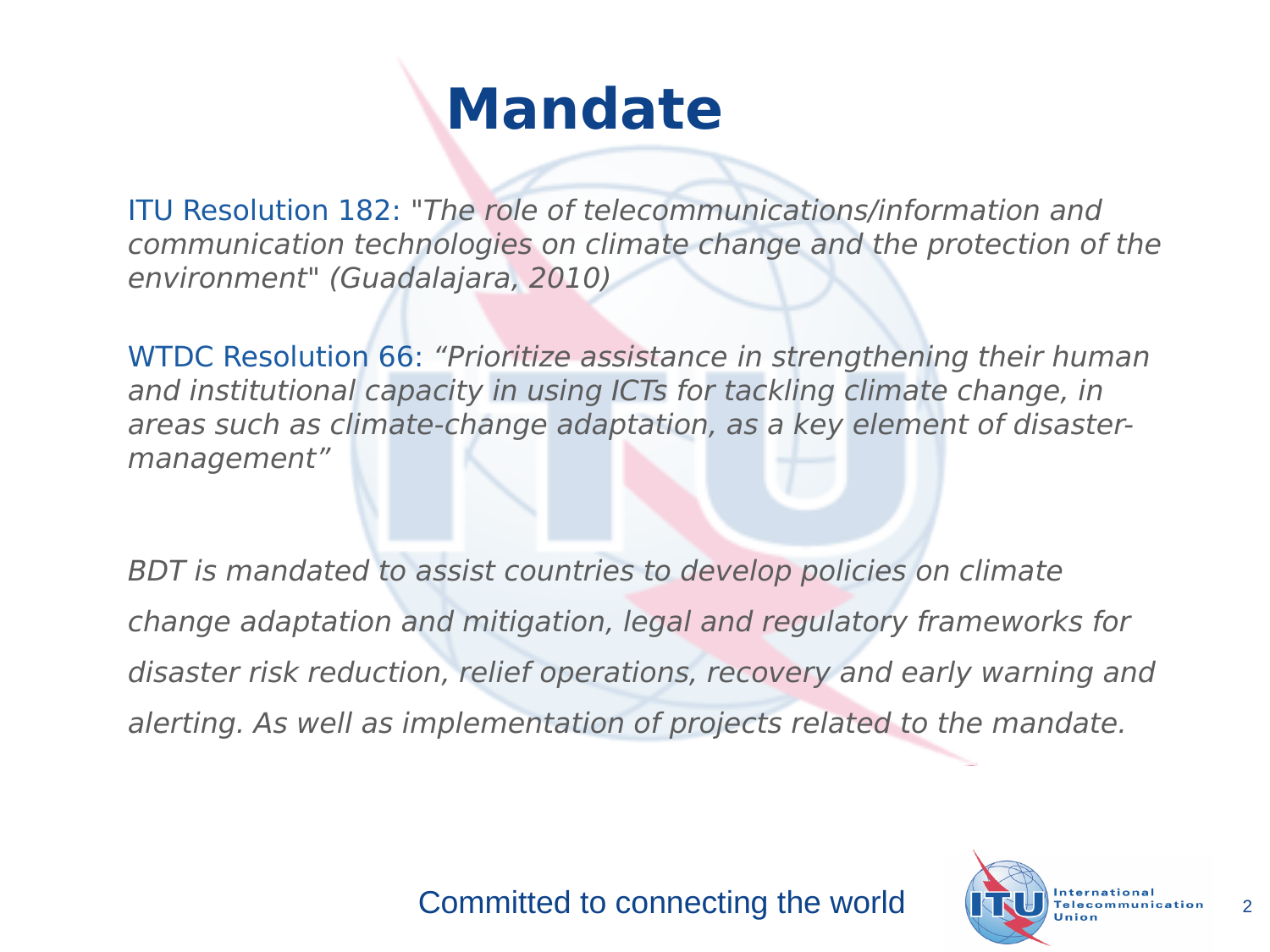

# Mandate
ITU Resolution 182: "The role of telecommunications/information and communication technologies on climate change and the protection of the environment" (Guadalajara, 2010)

WTDC Resolution 66: “Prioritize assistance in strengthening their human and institutional capacity in using ICTs for tackling climate change, in areas such as climate-change adaptation, as a key element of disaster-management”

BDT is mandated to assist countries to develop policies on climate change adaptation and mitigation, legal and regulatory frameworks for disaster risk reduction, relief operations, recovery and early warning and alerting. As well as implementation of projects related to the mandate.

2